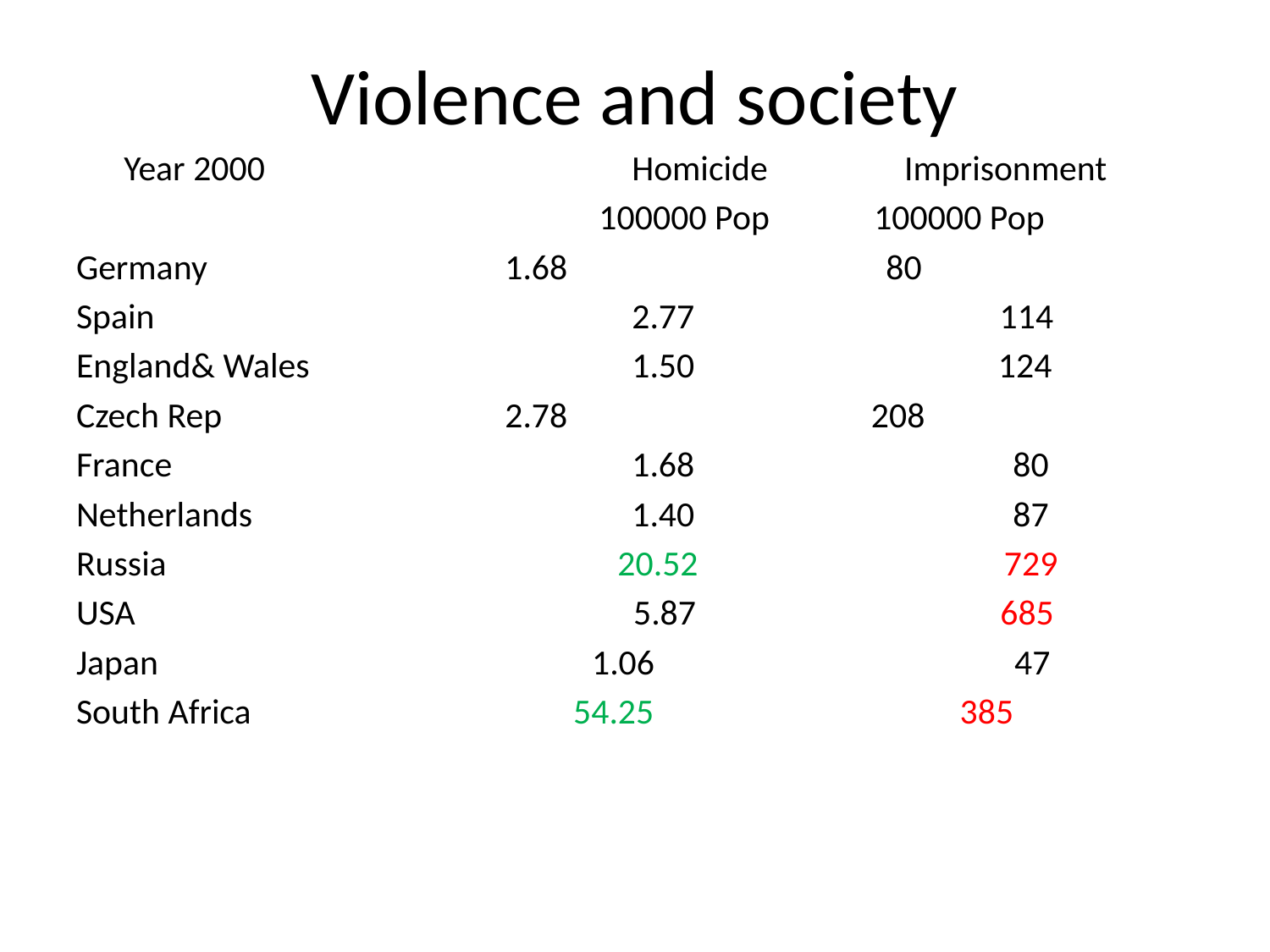

# Violence and society
	Year 2000			Homicide                 Imprisonment
                                                                 100000 Pop             100000 Pop
Germany			1.68			80
Spain				2.77                                      114
England& Wales			1.50		              124
Czech Rep			2.78		              208
France				1.68			80
Netherlands			1.40			87
Russia			              20.52                                      729
USA			                5.87 	                              685
Japan                                                      1.06		                47
South Africa                                        54.25                                      385